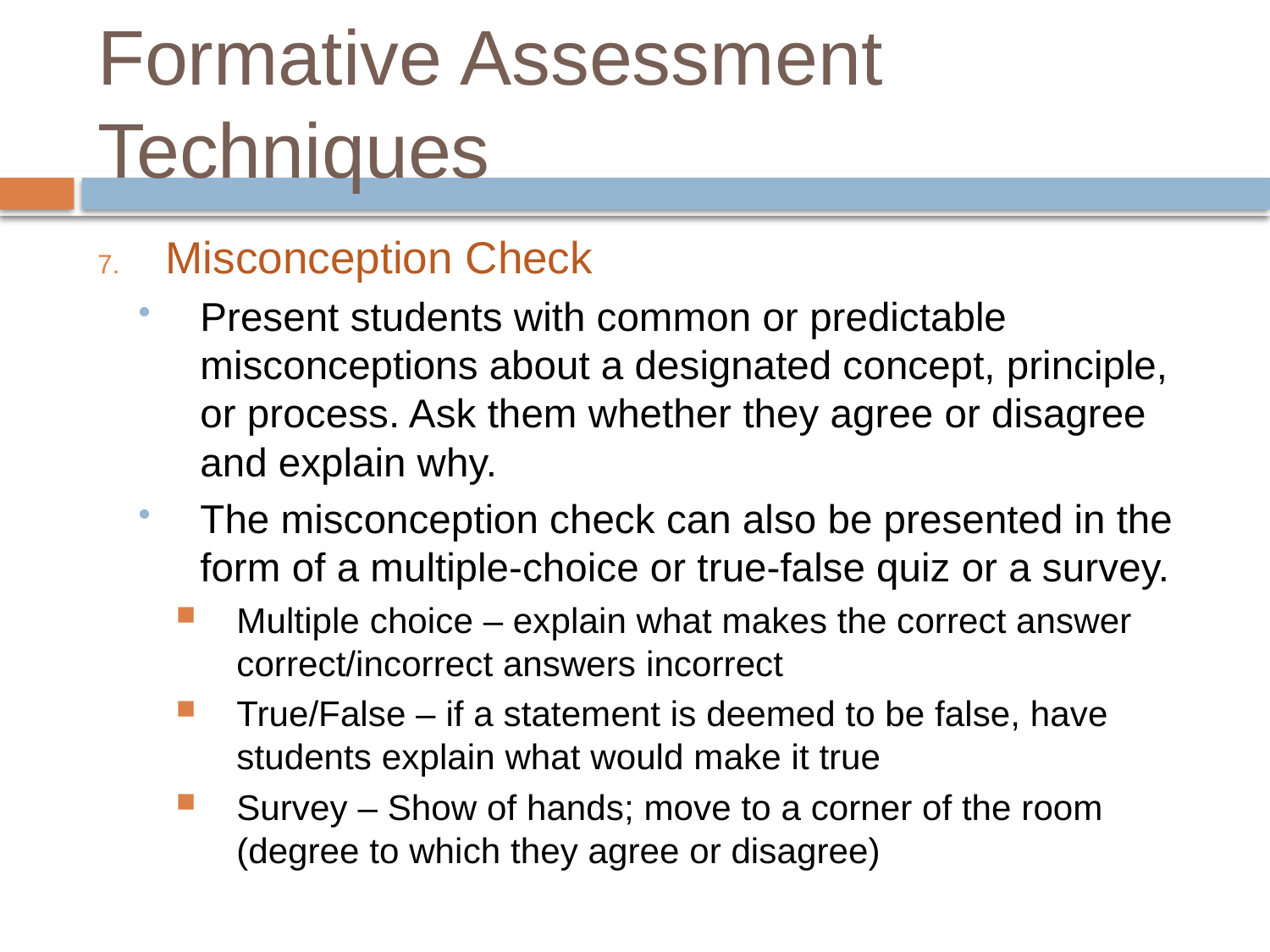

# Formative Assessment Techniques
Misconception Check
Present students with common or predictable misconceptions about a designated concept, principle, or process. Ask them whether they agree or disagree and explain why.
The misconception check can also be presented in the form of a multiple-choice or true-false quiz or a survey.
Multiple choice – explain what makes the correct answer correct/incorrect answers incorrect
True/False – if a statement is deemed to be false, have students explain what would make it true
Survey – Show of hands; move to a corner of the room (degree to which they agree or disagree)